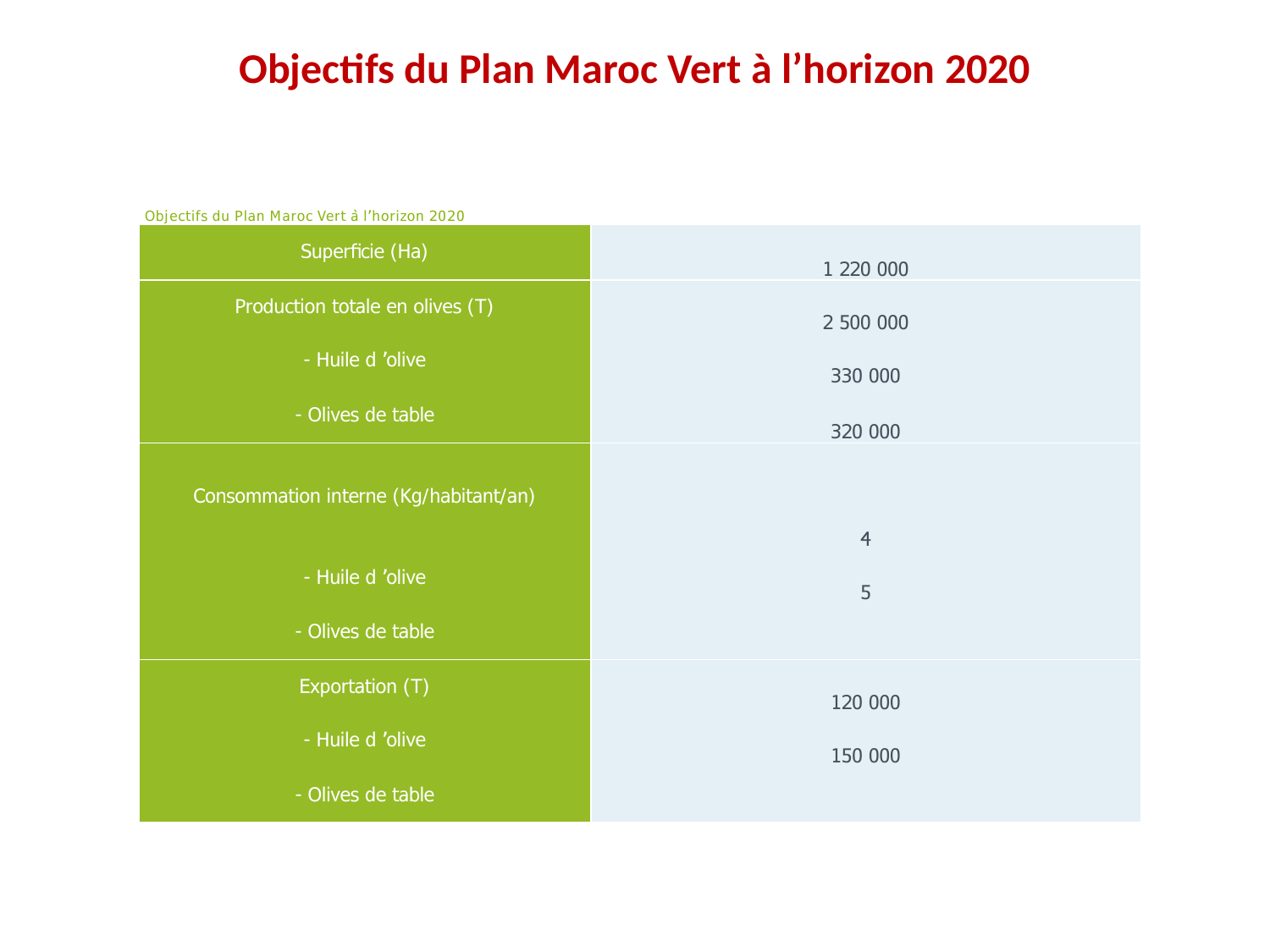

# Objectifs du Plan Maroc Vert à l’horizon 2020
| Objectifs du Plan Maroc Vert à l’horizon 2020 |  |
| --- | --- |
| Superficie (Ha) | 1 220 000 |
| Production totale en olives (T) | 2 500 000 |
| - Huile d ’olive | 330 000 |
| - Olives de table | 320 000 |
| Consommation interne (Kg/habitant/an) | 4 |
| - Huile d ’olive | 5 |
| - Olives de table |  |
| Exportation (T) | 120 000 |
| - Huile d ’olive | 150 000 |
| - Olives de table |  |